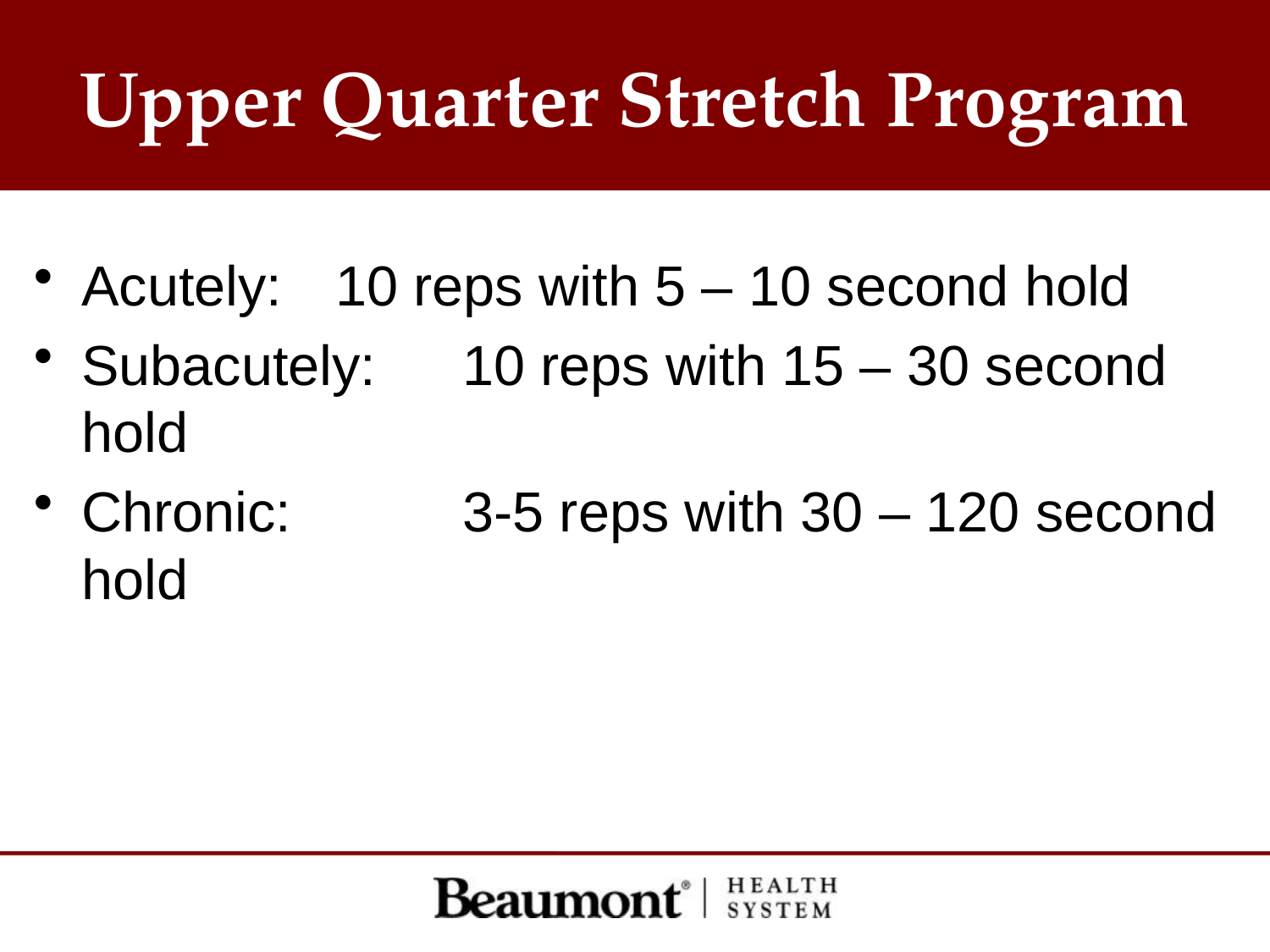

# Upper Quarter Stretch Program
Acutely:  	10 reps with 5 – 10 second hold
Subacutely: 	10 reps with 15 – 30 second hold
Chronic:		3-5 reps with 30 – 120 second hold